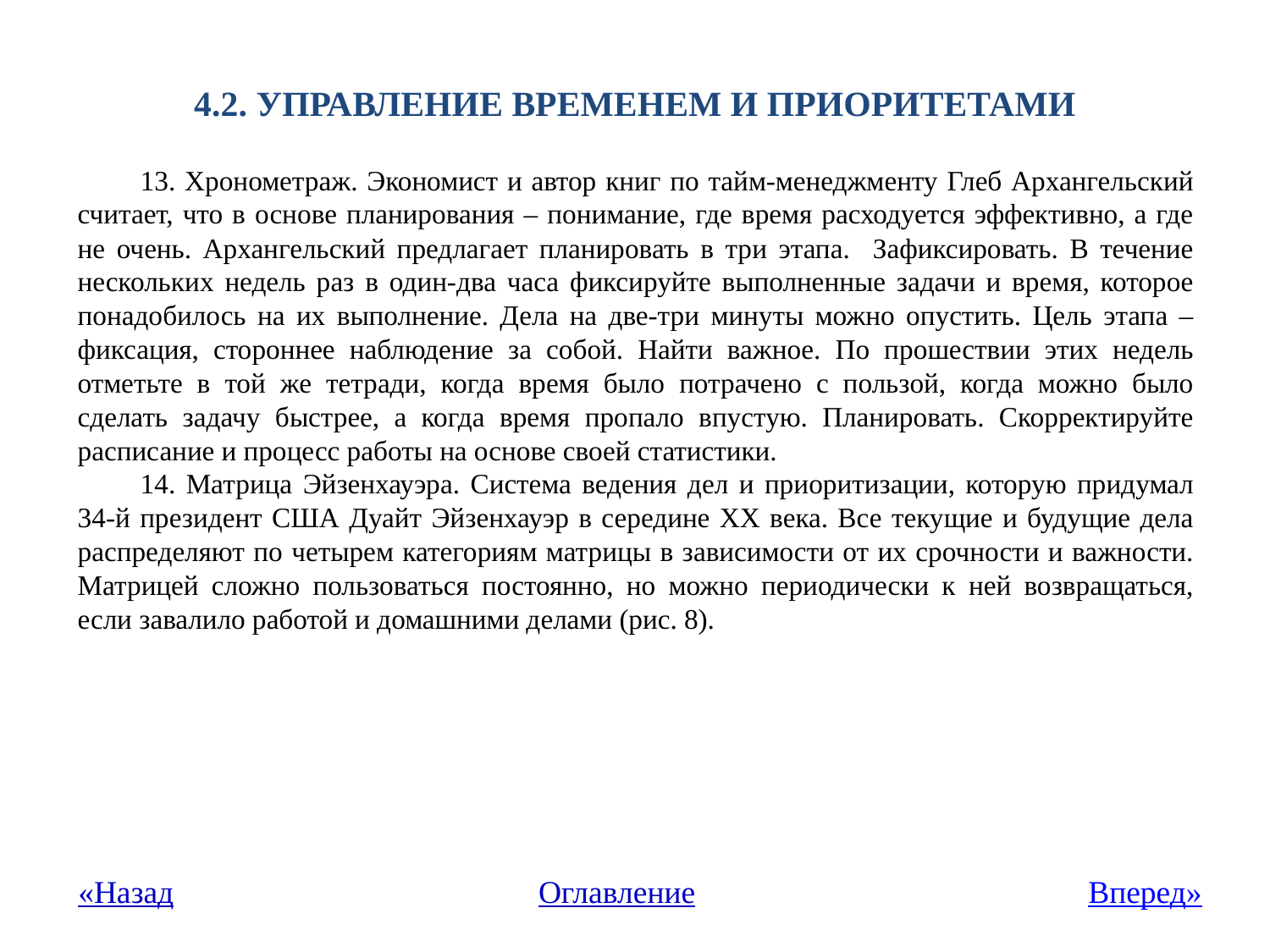

# 4.2. УПРАВЛЕНИЕ ВРЕМЕНЕМ И ПРИОРИТЕТАМИ
13. Хронометраж. Экономист и автор книг по тайм-менеджменту Глеб Архангельский считает, что в основе планирования – понимание, где время расходуется эффективно, а где не очень. Архангельский предлагает планировать в три этапа.  Зафиксировать. В течение нескольких недель раз в один-два часа фиксируйте выполненные задачи и время, которое понадобилось на их выполнение. Дела на две-три минуты можно опустить. Цель этапа – фиксация, стороннее наблюдение за собой. Найти важное. По прошествии этих недель отметьте в той же тетради, когда время было потрачено с пользой, когда можно было сделать задачу быстрее, а когда время пропало впустую. Планировать. Скорректируйте расписание и процесс работы на основе своей статистики.
14. Матрица Эйзенхауэра. Система ведения дел и приоритизации, которую придумал 34-й президент США Дуайт Эйзенхауэр в середине XX века. Все текущие и будущие дела распределяют по четырем категориям матрицы в зависимости от их срочности и важности. Матрицей сложно пользоваться постоянно, но можно периодически к ней возвращаться, если завалило работой и домашними делами (рис. 8).
«Назад
Оглавление
Вперед»